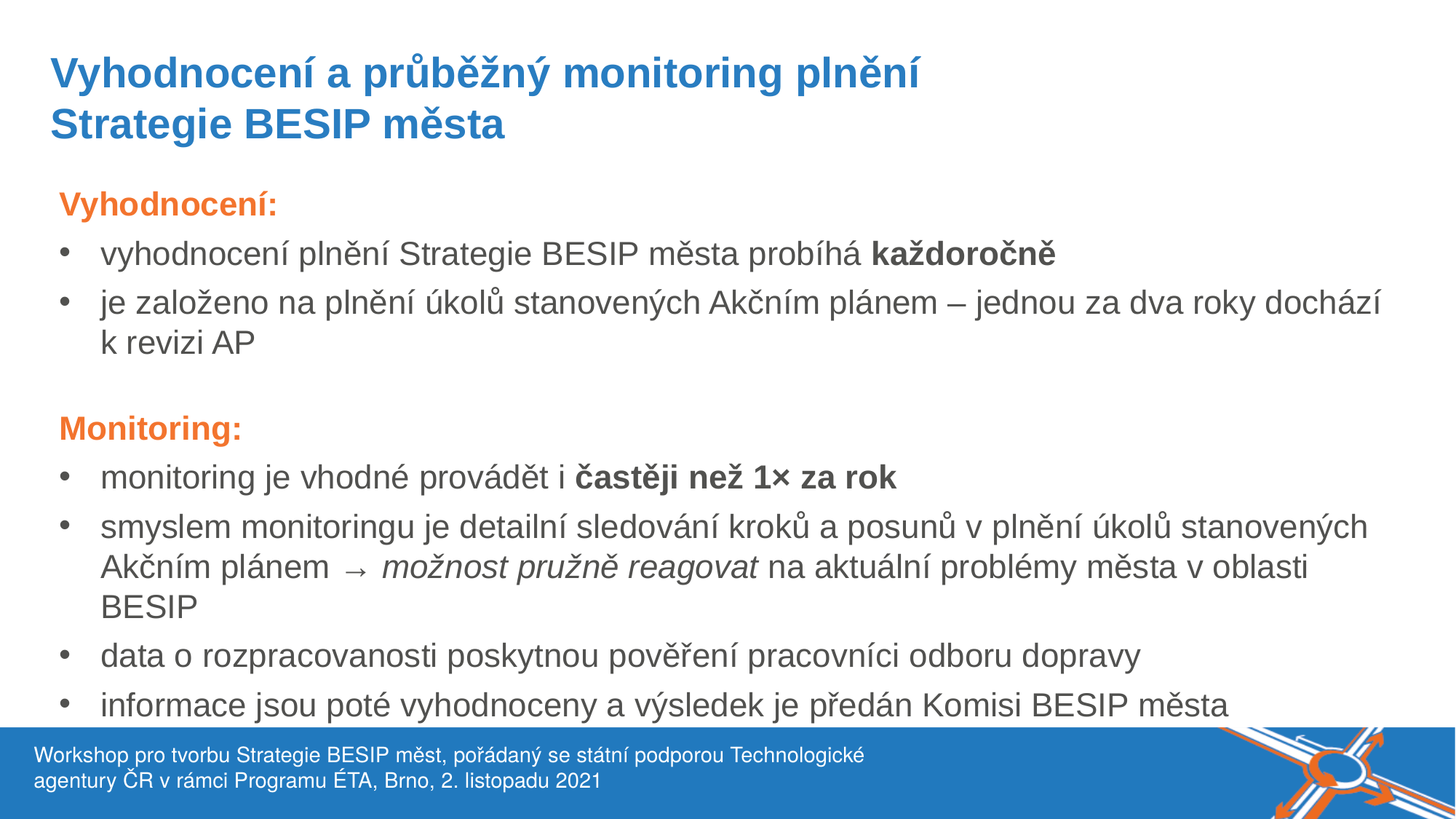

Vyhodnocení a průběžný monitoring plnění Strategie BESIP města
Vyhodnocení:
vyhodnocení plnění Strategie BESIP města probíhá každoročně
je založeno na plnění úkolů stanovených Akčním plánem – jednou za dva roky dochází k revizi AP
Monitoring:
monitoring je vhodné provádět i častěji než 1× za rok
smyslem monitoringu je detailní sledování kroků a posunů v plnění úkolů stanovených Akčním plánem → možnost pružně reagovat na aktuální problémy města v oblasti BESIP
data o rozpracovanosti poskytnou pověření pracovníci odboru dopravy
informace jsou poté vyhodnoceny a výsledek je předán Komisi BESIP města
Workshop pro tvorbu Strategie BESIP měst, pořádaný se státní podporou Technologické agentury ČR v rámci Programu ÉTA, Brno, 2. listopadu 2021